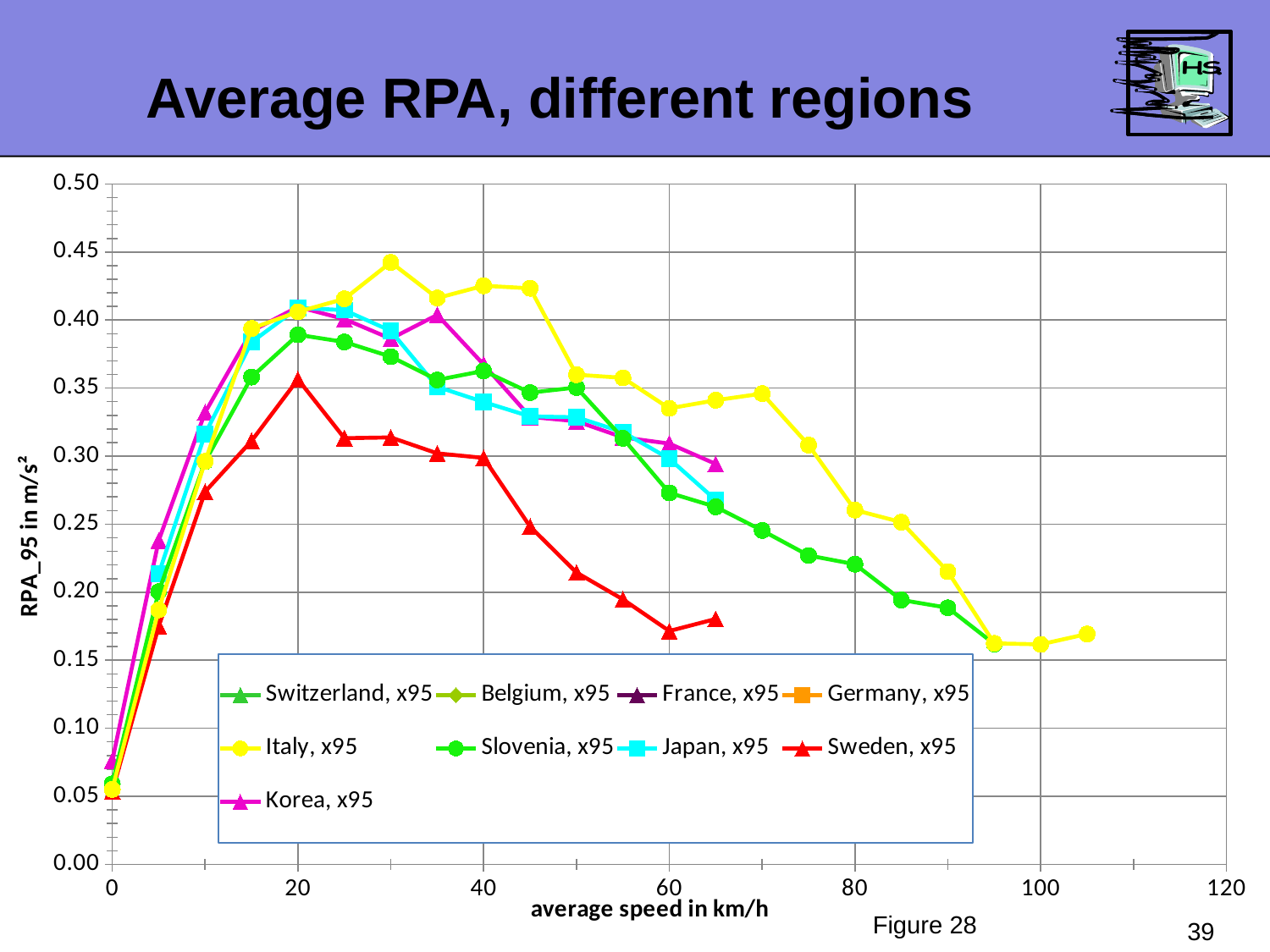

Average RPA, different regions

### Chart

| Category | Switzerland, x95 | Belgium, x95 | France, x95 | Germany, x95 | Italy, x95 | Slovenia, x95 | Japan, x95 | Sweden, x95 | Korea, x95 |
|---|---|---|---|---|---|---|---|---|---|

Figure 28
39